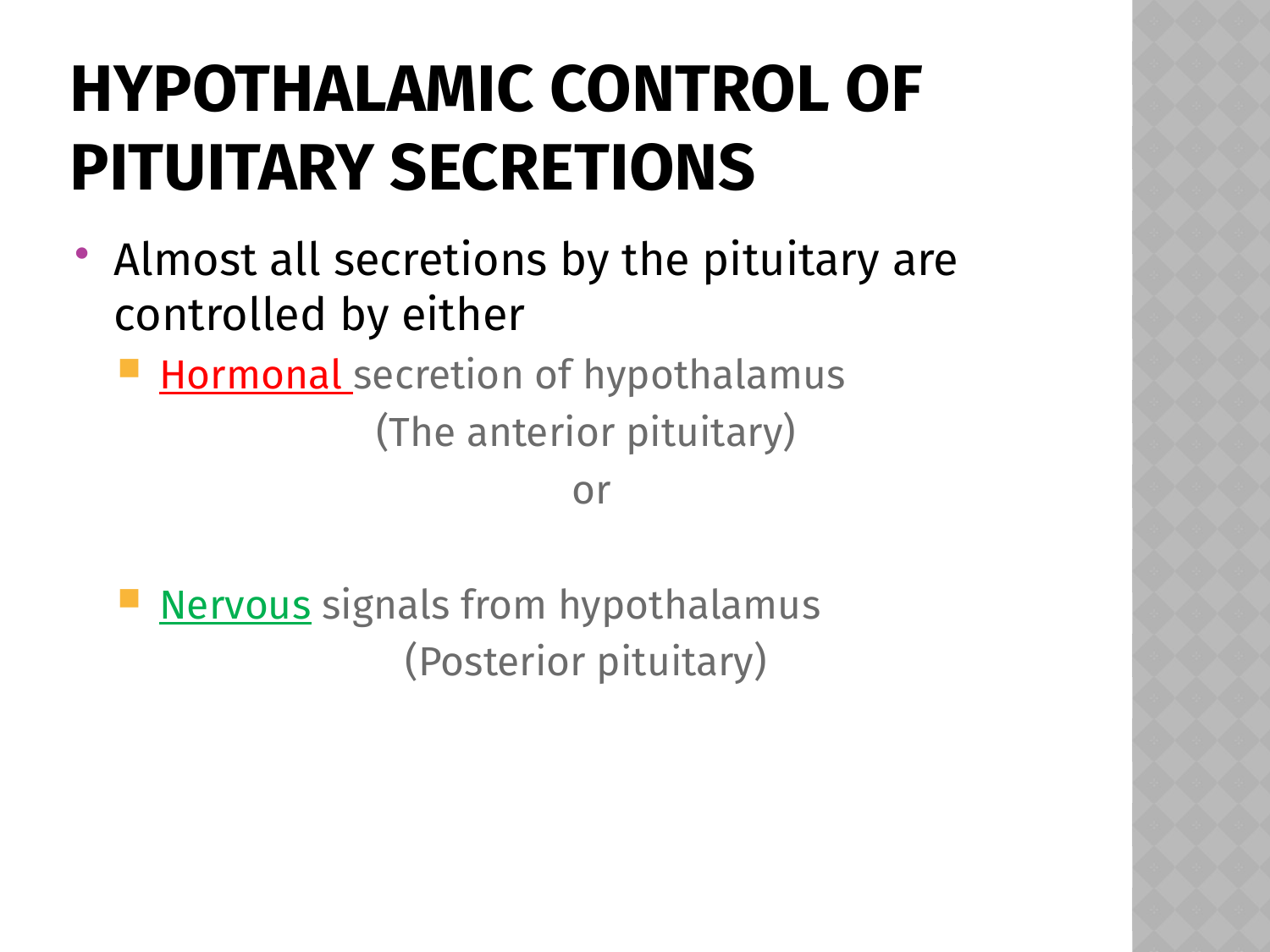

# Hypothalamic control of pituitary secretions
Almost all secretions by the pituitary are controlled by either
 Hormonal secretion of hypothalamus
(The anterior pituitary)
 or

 Nervous signals from hypothalamus
(Posterior pituitary)